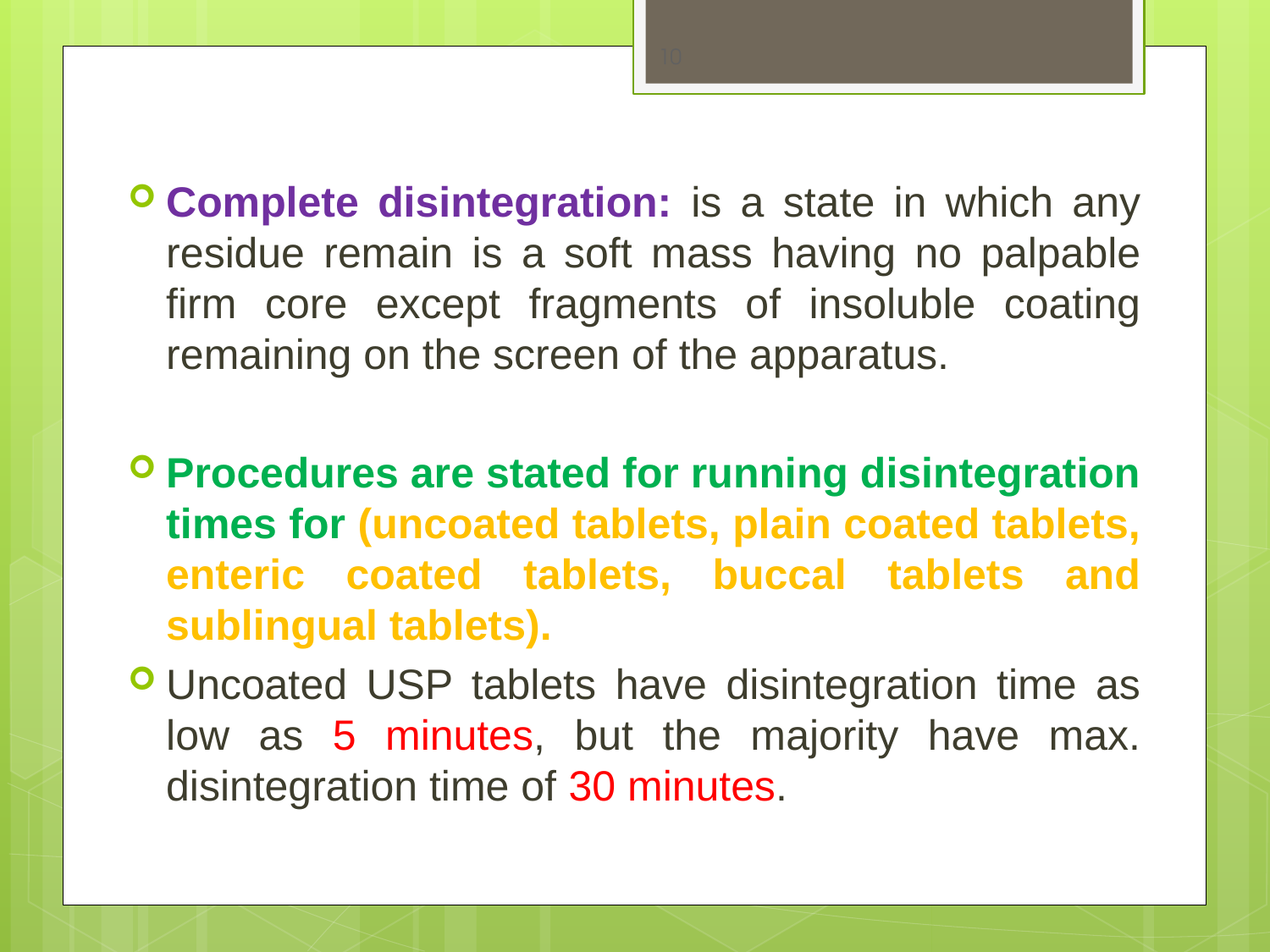

10
Complete disintegration: is a state in which any residue remain is a soft mass having no palpable firm core except fragments of insoluble coating remaining on the screen of the apparatus.

Procedures are stated for running disintegration times for (uncoated tablets, plain coated tablets, enteric coated tablets, buccal tablets and sublingual tablets).
Uncoated USP tablets have disintegration time as low as 5 minutes, but the majority have max. disintegration time of 30 minutes.